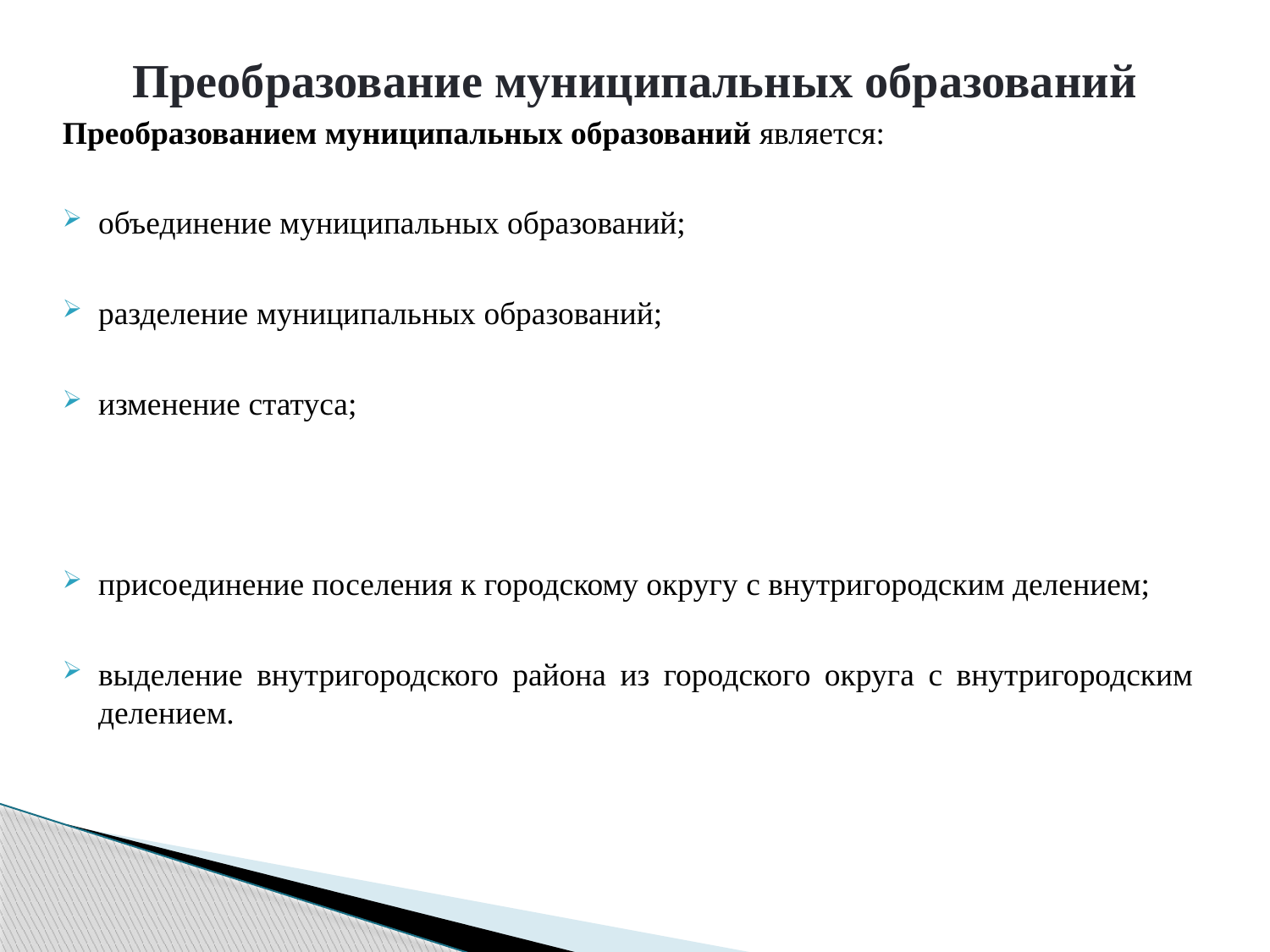

# Преобразование муниципальных образований
Преобразованием муниципальных образований является:

объединение муниципальных образований;

разделение муниципальных образований;

изменение статуса;

присоединение поселения к городскому округу с внутригородским делением;

выделение внутригородского района из городского округа с внутригородским делением.